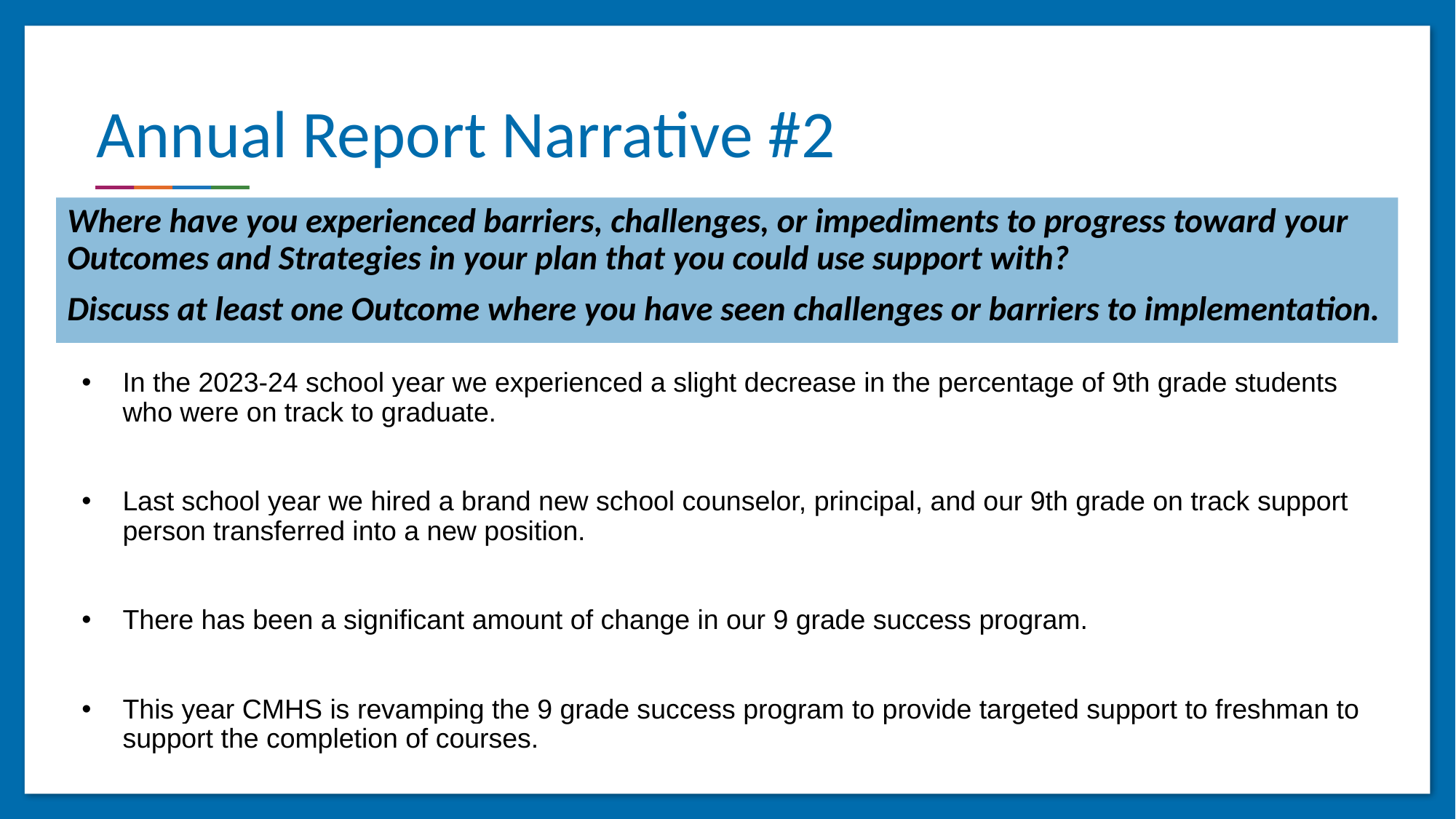

# Annual Report Narrative #2
Where have you experienced barriers, challenges, or impediments to progress toward your Outcomes and Strategies in your plan that you could use support with?
Discuss at least one Outcome where you have seen challenges or barriers to implementation.
In the 2023-24 school year we experienced a slight decrease in the percentage of 9th grade students who were on track to graduate.

Last school year we hired a brand new school counselor, principal, and our 9th grade on track support person transferred into a new position.

There has been a significant amount of change in our 9 grade success program.

This year CMHS is revamping the 9 grade success program to provide targeted support to freshman to support the completion of courses.
6